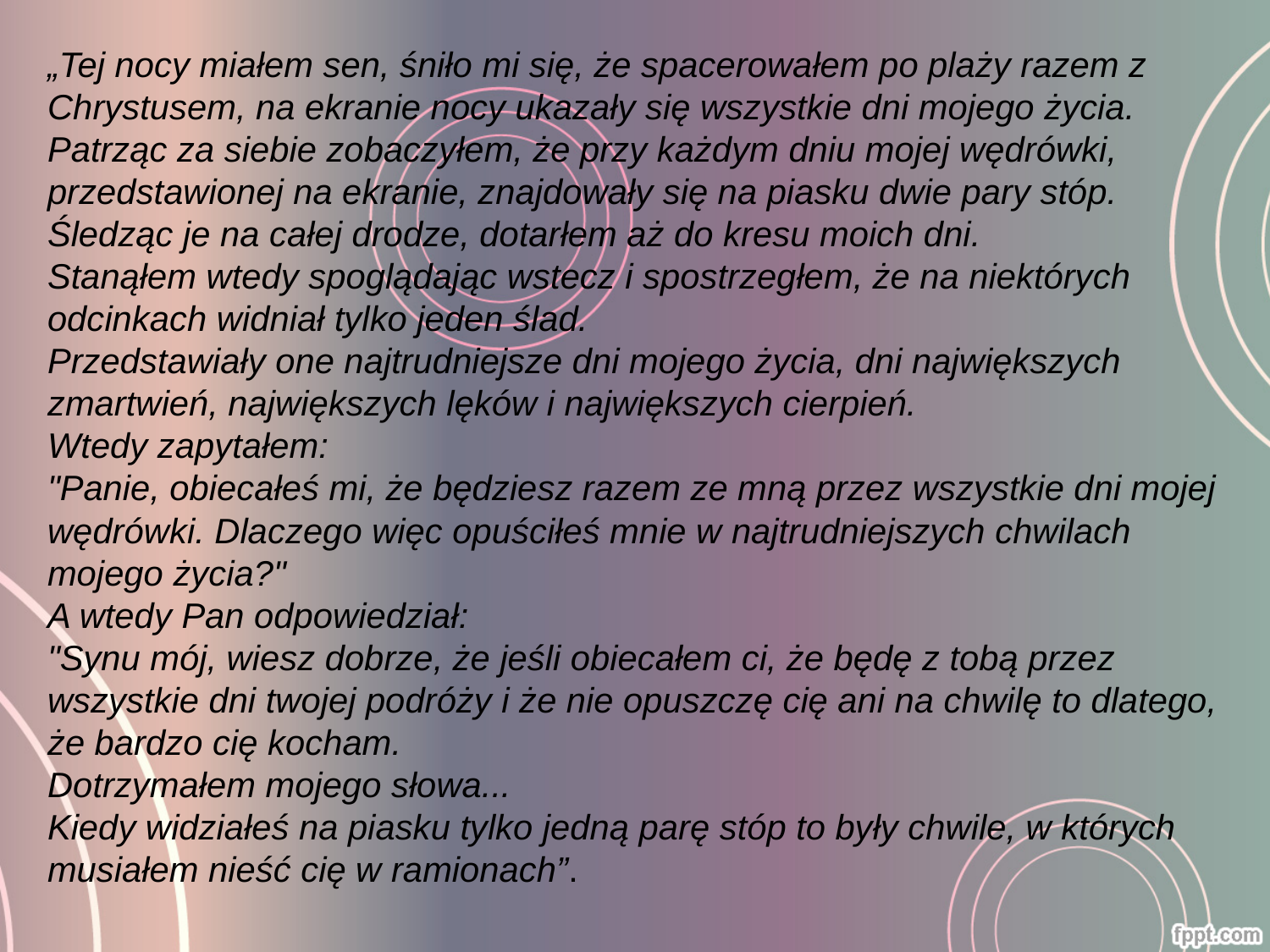

„Tej nocy miałem sen, śniło mi się, że spacerowałem po plaży razem z Chrystusem, na ekranie nocy ukazały się wszystkie dni mojego życia.
Patrząc za siebie zobaczyłem, że przy każdym dniu mojej wędrówki, przedstawionej na ekranie, znajdowały się na piasku dwie pary stóp.
Śledząc je na całej drodze, dotarłem aż do kresu moich dni.
Stanąłem wtedy spoglądając wstecz i spostrzegłem, że na niektórych odcinkach widniał tylko jeden ślad.
Przedstawiały one najtrudniejsze dni mojego życia, dni największych zmartwień, największych lęków i największych cierpień.
Wtedy zapytałem:
"Panie, obiecałeś mi, że będziesz razem ze mną przez wszystkie dni mojej wędrówki. Dlaczego więc opuściłeś mnie w najtrudniejszych chwilach mojego życia?"
A wtedy Pan odpowiedział:
"Synu mój, wiesz dobrze, że jeśli obiecałem ci, że będę z tobą przez wszystkie dni twojej podróży i że nie opuszczę cię ani na chwilę to dlatego, że bardzo cię kocham.
Dotrzymałem mojego słowa...
Kiedy widziałeś na piasku tylko jedną parę stóp to były chwile, w których musiałem nieść cię w ramionach”.